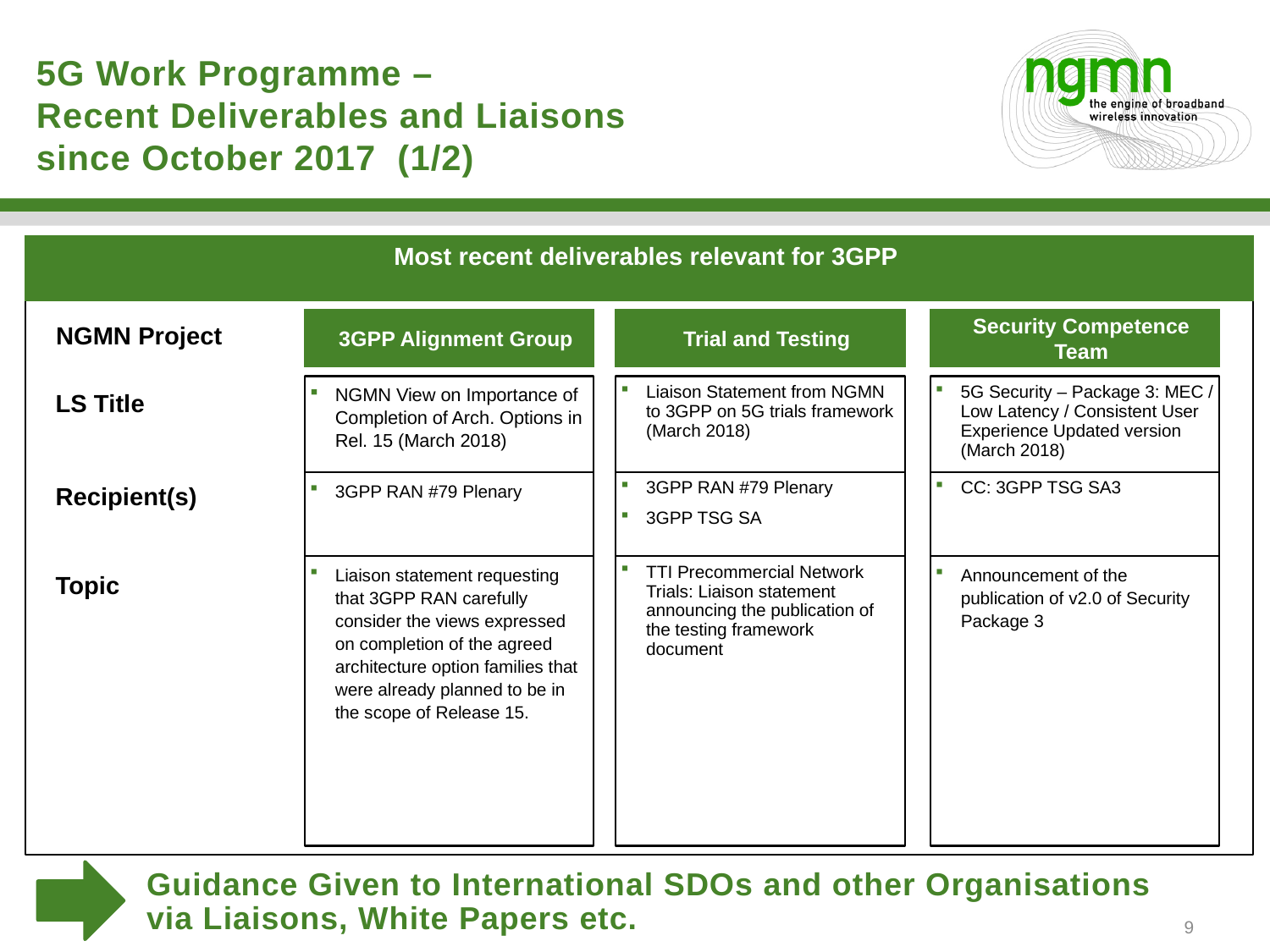

# 5G Work Programme – Recent Deliverables and Liaisons since October 2017  (1/2)
Most recent deliverables relevant for 3GPP

Trial and Testing
3GPP Alignment Group
Security Competence Team
NGMN Project
NGMN View on Importance of Completion of Arch. Options in Rel. 15 (March 2018)
Liaison Statement from NGMN to 3GPP on 5G trials framework
(March 2018)
5G Security – Package 3: MEC / Low Latency / Consistent User Experience Updated version (March 2018)
LS Title
3GPP RAN #79 Plenary
3GPP RAN #79 Plenary
3GPP TSG SA
CC: 3GPP TSG SA3
Recipient(s)
TTI Precommercial Network Trials: Liaison statement
announcing the publication of the testing framework
document
Announcement of the publication of v2.0 of Security Package 3
Liaison statement requesting that 3GPP RAN carefully consider the views expressed on completion of the agreed architecture option families that were already planned to be in the scope of Release 15.
Topic
Guidance Given to International SDOs and other Organisations via Liaisons, White Papers etc.

9